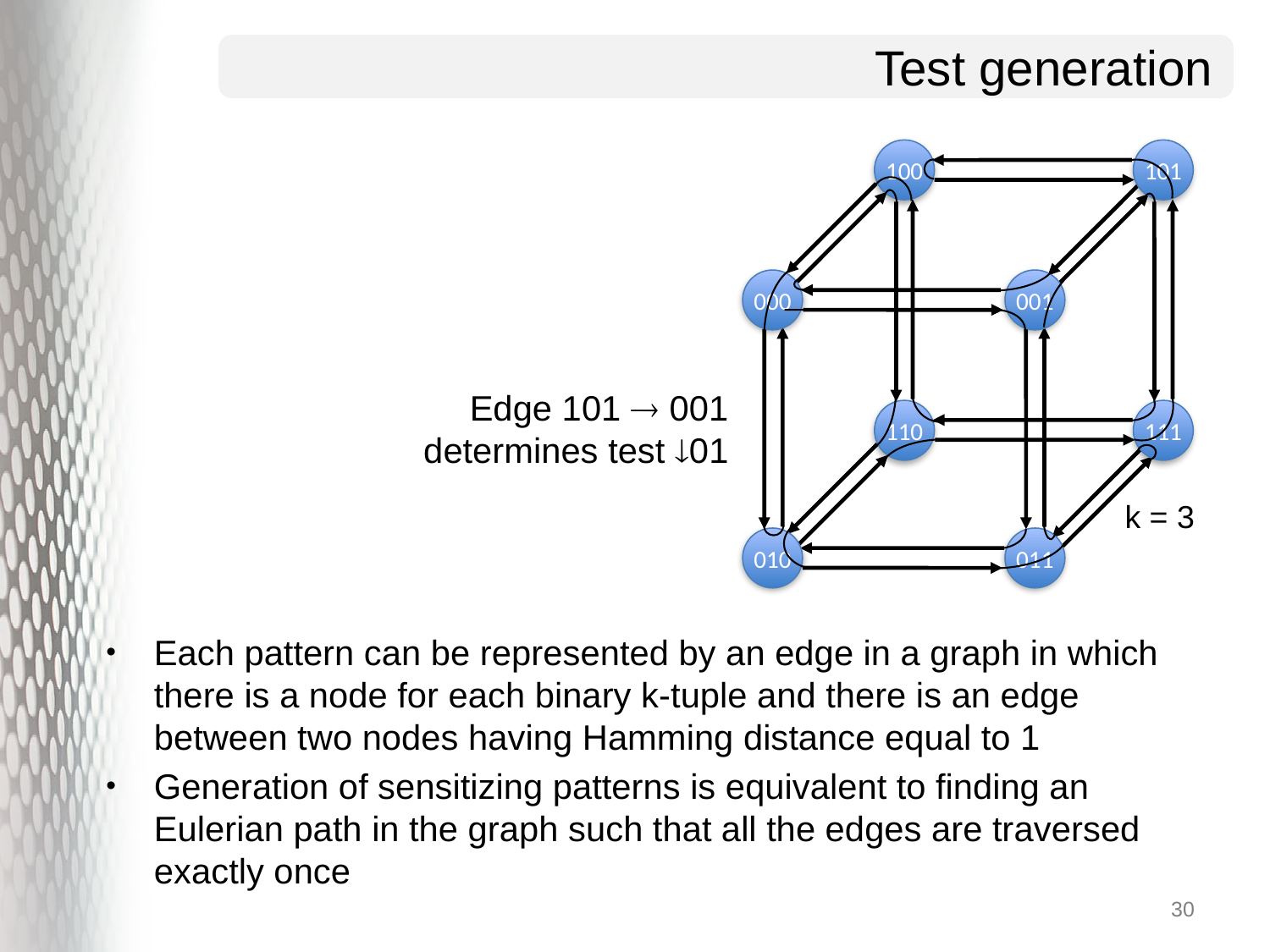

# Test generation
100
101

000

001

110
111

010
011

Edge 101 → 001 determines test ↓01
k = 3
Each pattern can be represented by an edge in a graph in which there is a node for each binary k-tuple and there is an edge between two nodes having Hamming distance equal to 1
Generation of sensitizing patterns is equivalent to finding an Eulerian path in the graph such that all the edges are traversed exactly once